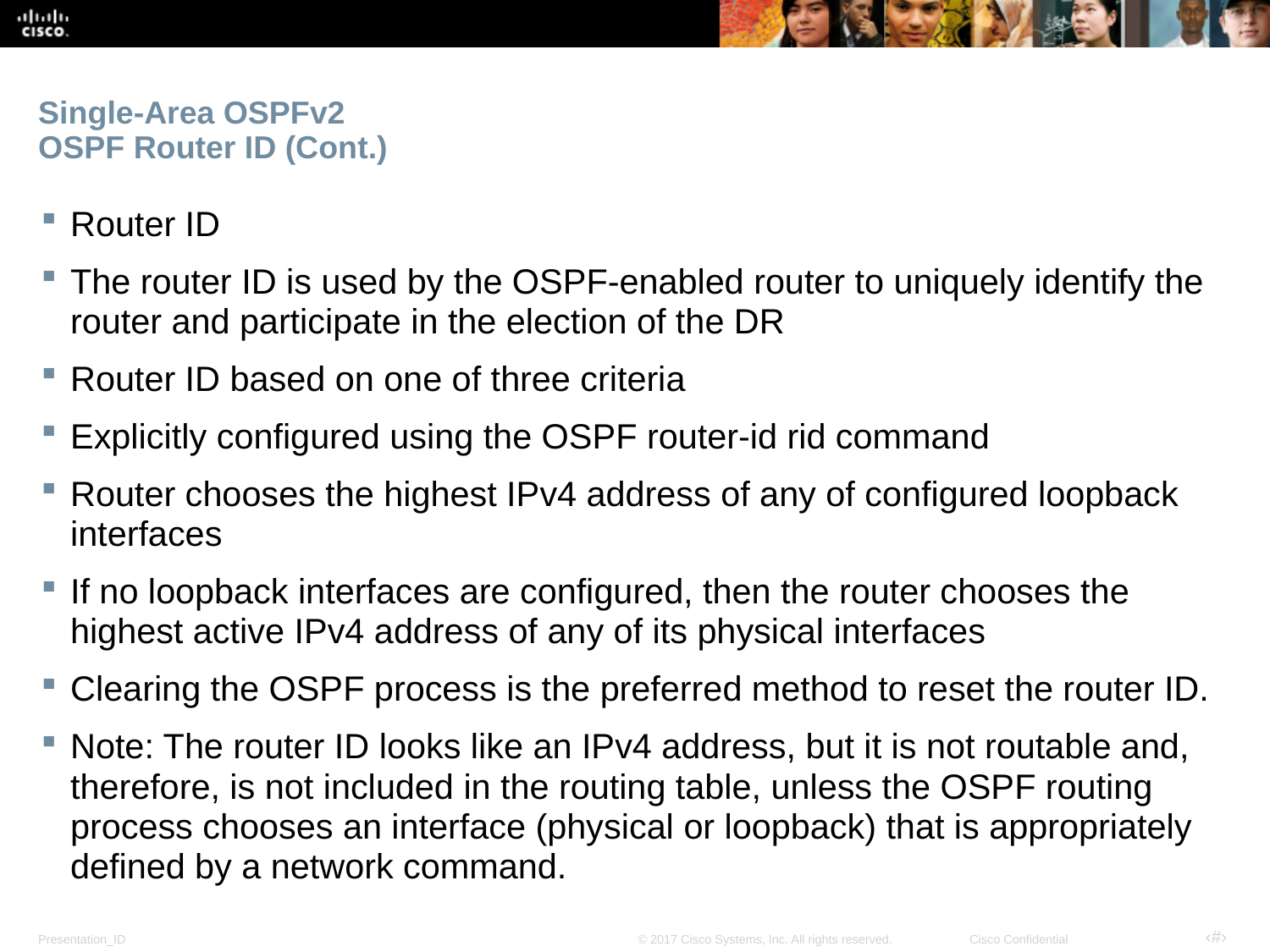

# Single-Area OSPFv2 OSPF Router ID (Cont.)
Router ID
The router ID is used by the OSPF-enabled router to uniquely identify the router and participate in the election of the DR
Router ID based on one of three criteria
Explicitly configured using the OSPF router-id rid command
Router chooses the highest IPv4 address of any of configured loopback interfaces
If no loopback interfaces are configured, then the router chooses the highest active IPv4 address of any of its physical interfaces
Clearing the OSPF process is the preferred method to reset the router ID.
Note: The router ID looks like an IPv4 address, but it is not routable and, therefore, is not included in the routing table, unless the OSPF routing process chooses an interface (physical or loopback) that is appropriately defined by a network command.